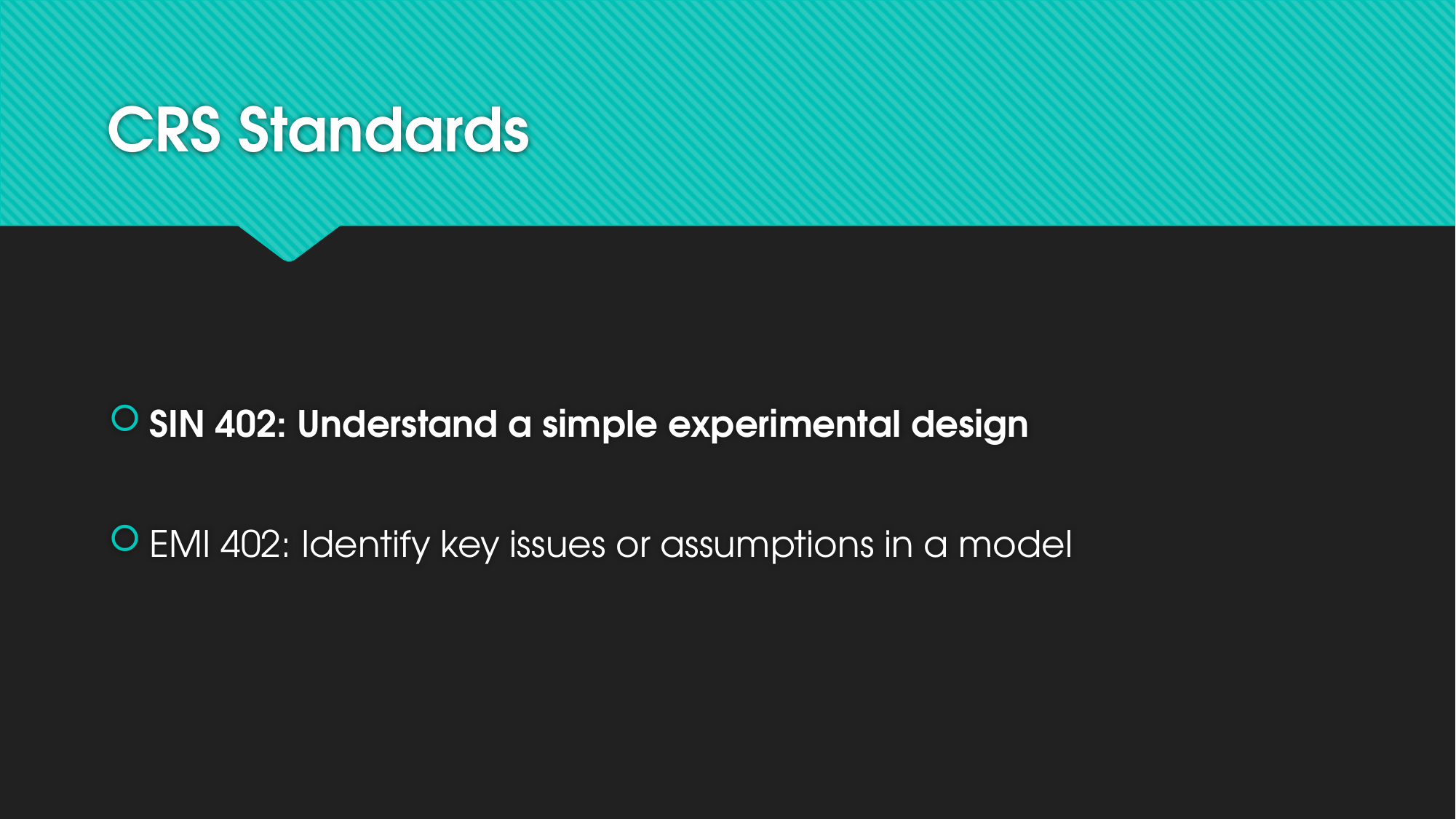

# CRS Standards
SIN 402: Understand a simple experimental design

EMI 402: Identify key issues or assumptions in a model